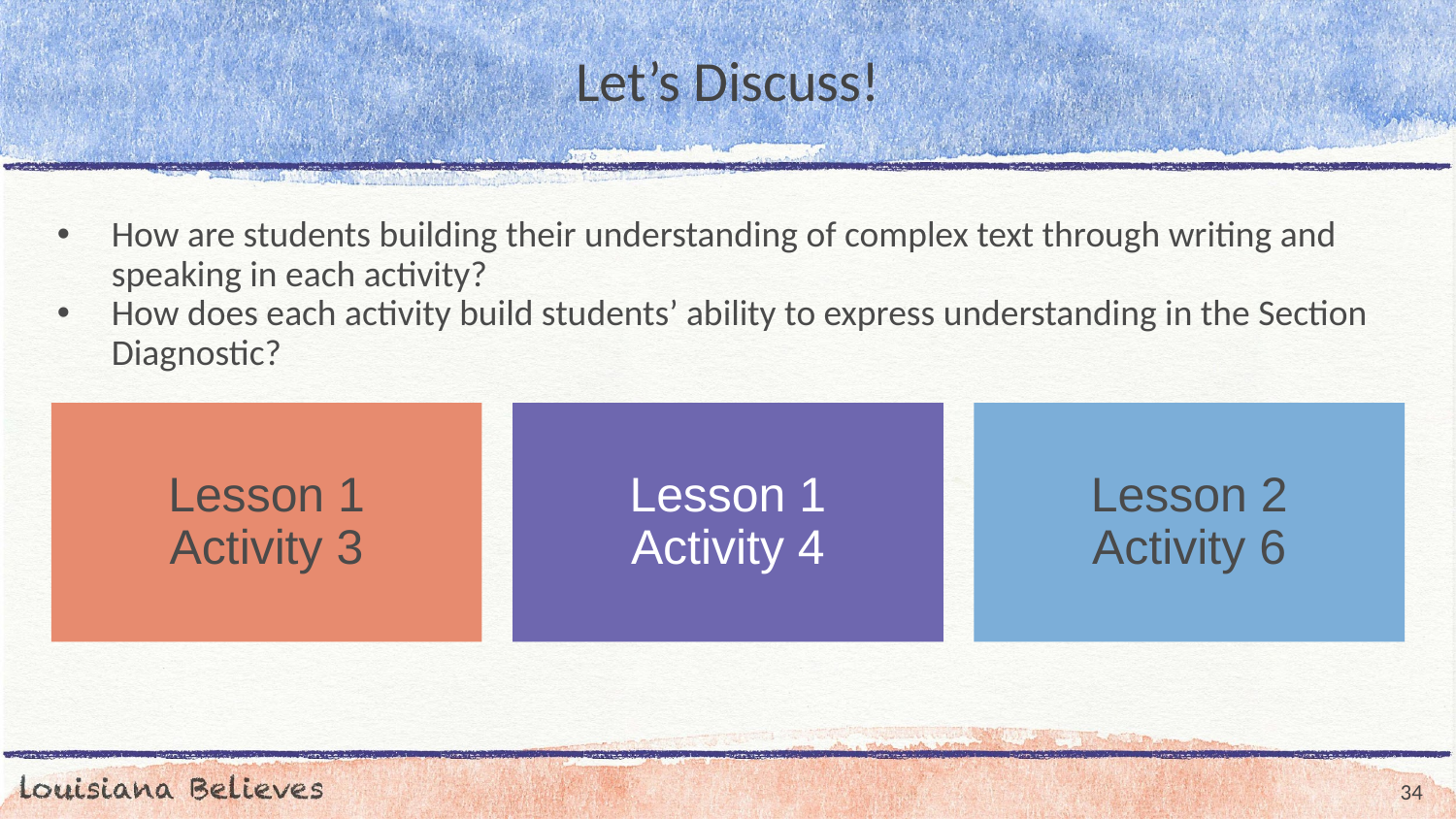

# Let’s Discuss!

How are students building their understanding of complex text through writing and speaking in each activity?
How does each activity build students’ ability to express understanding in the Section Diagnostic?
Lesson 1
Activity 3
Lesson 1
Activity 4
Lesson 2
Activity 6